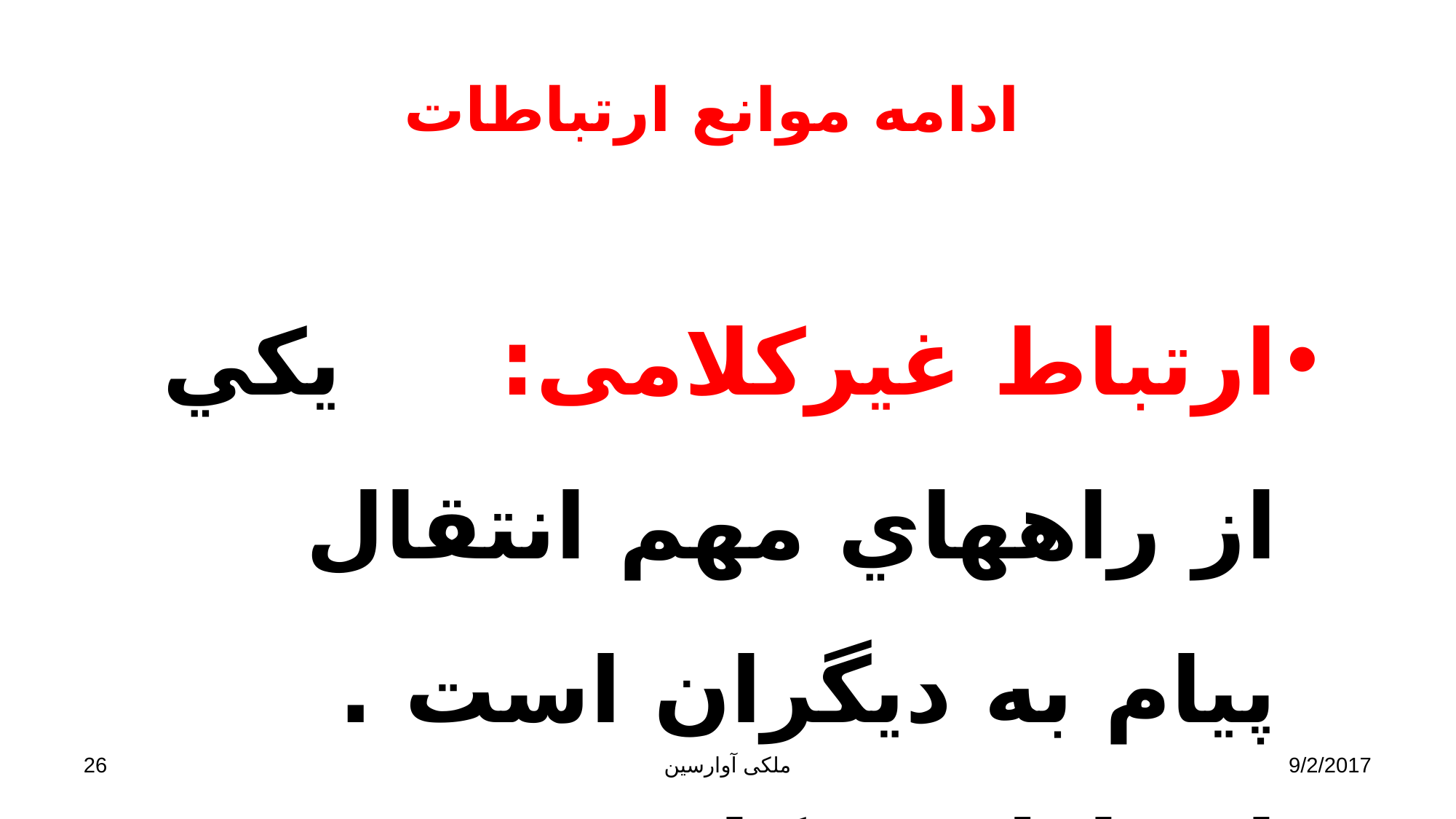

# ادامه موانع ارتباطات
ارتباط غيرکلامی:     يكي از راھھاي مھم انتقال پيام به ديگران است . ارتباط غيرکلامی ھميشه با ارتباط شفاھی ھمراه است .تا زمانيكه اين دوبا ھم توافق داشته باشند ،يكديگر را تقويت مي كنند .
26
ملکی آوارسین
9/2/2017